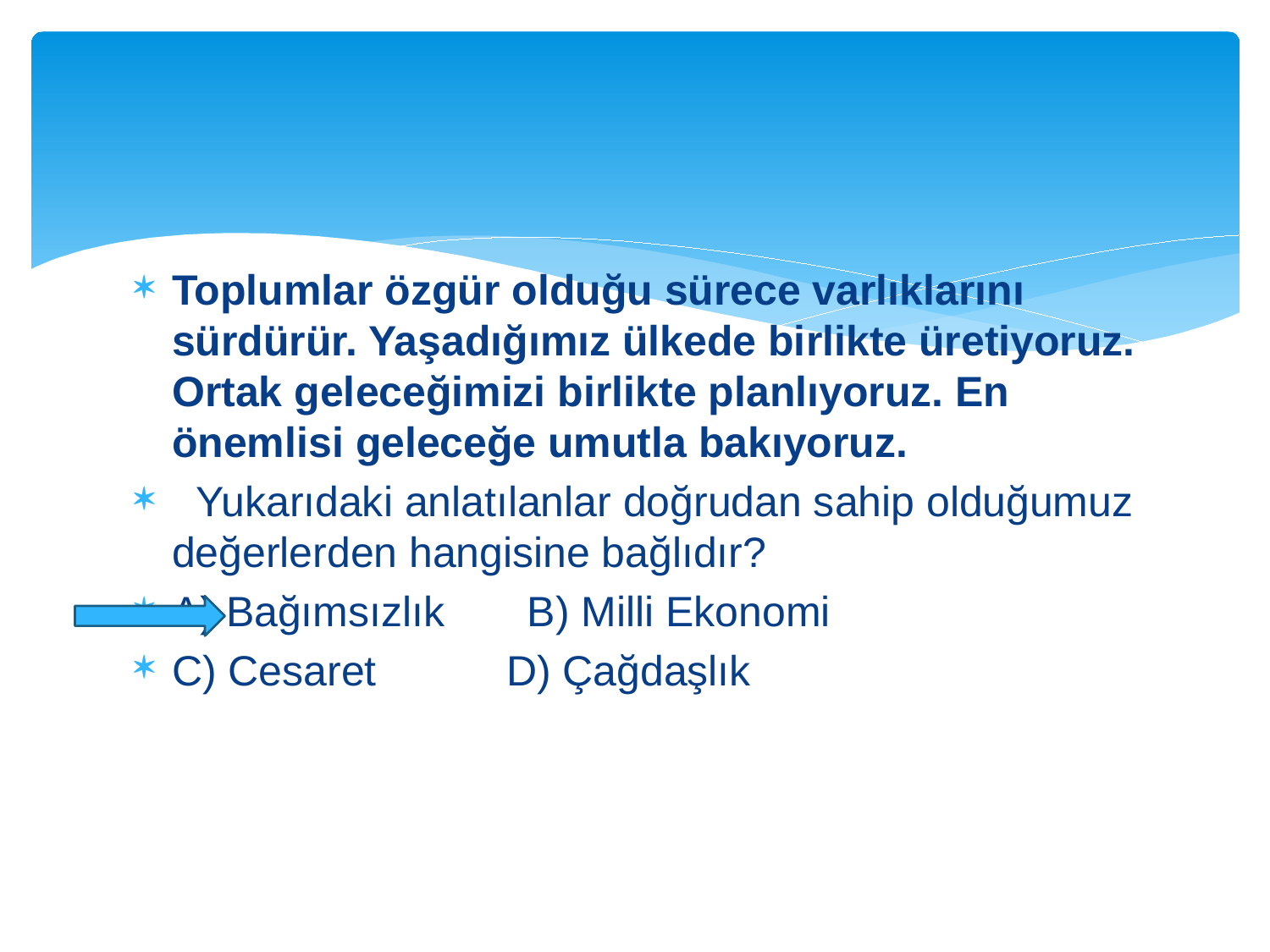

#
Toplumlar özgür olduğu sürece varlıklarını sürdürür. Yaşadığımız ülkede birlikte üretiyoruz. Ortak geleceğimizi birlikte planlıyoruz. En önemlisi geleceğe umutla bakıyoruz.
  Yukarıdaki anlatılanlar doğrudan sahip olduğumuz değerlerden hangisine bağlıdır?
A) Bağımsızlık       B) Milli Ekonomi
C) Cesaret           D) Çağdaşlık